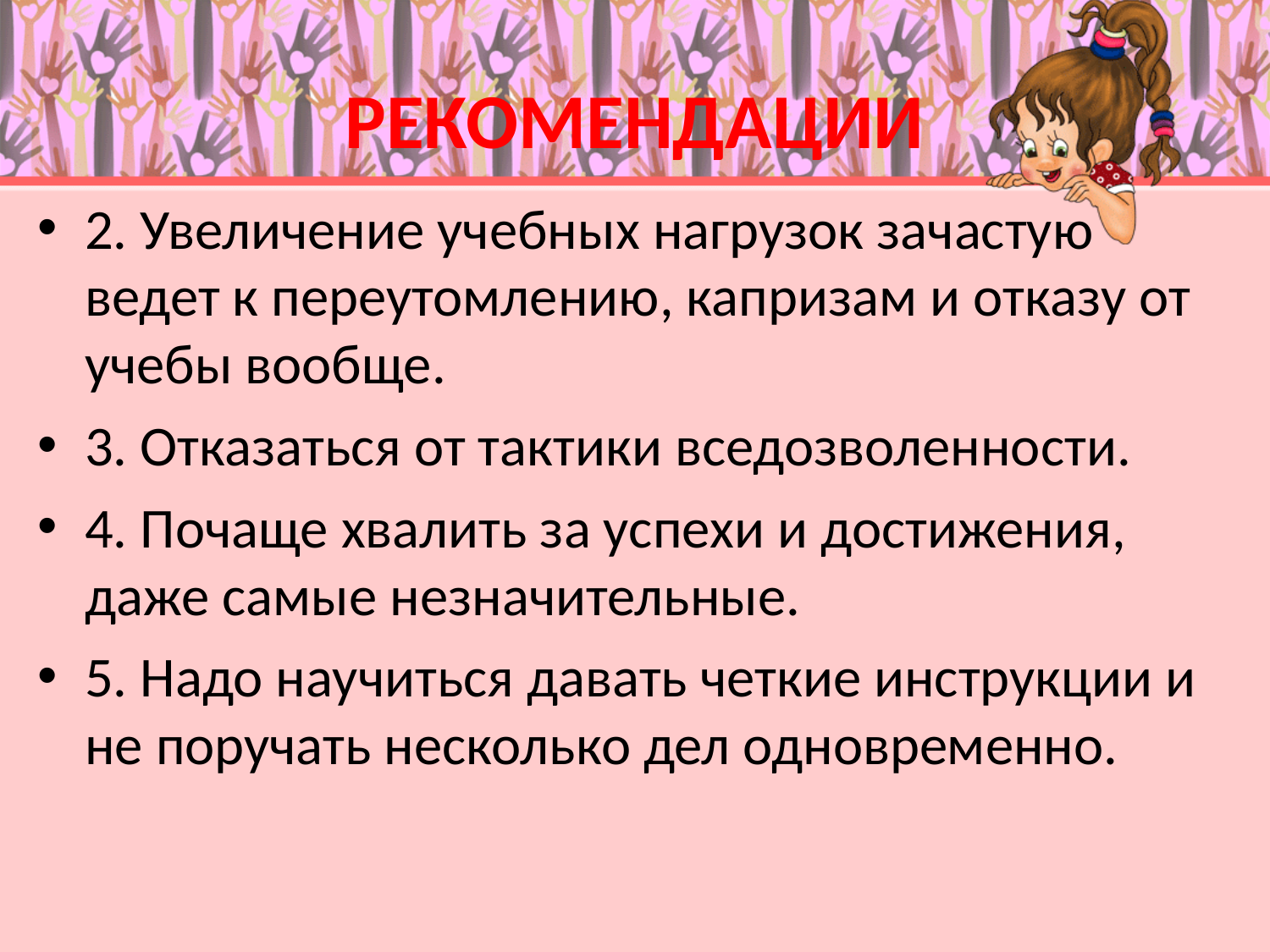

РЕКОМЕНДАЦИИ
2. Увеличение учебных нагрузок зачастую ведет к переутомлению, капризам и отказу от учебы вообще.
3. Отказаться от тактики вседозволенности.
4. Почаще хвалить за успехи и достижения, даже самые незначительные.
5. Надо научиться давать четкие инструкции и не поручать несколько дел одновременно.